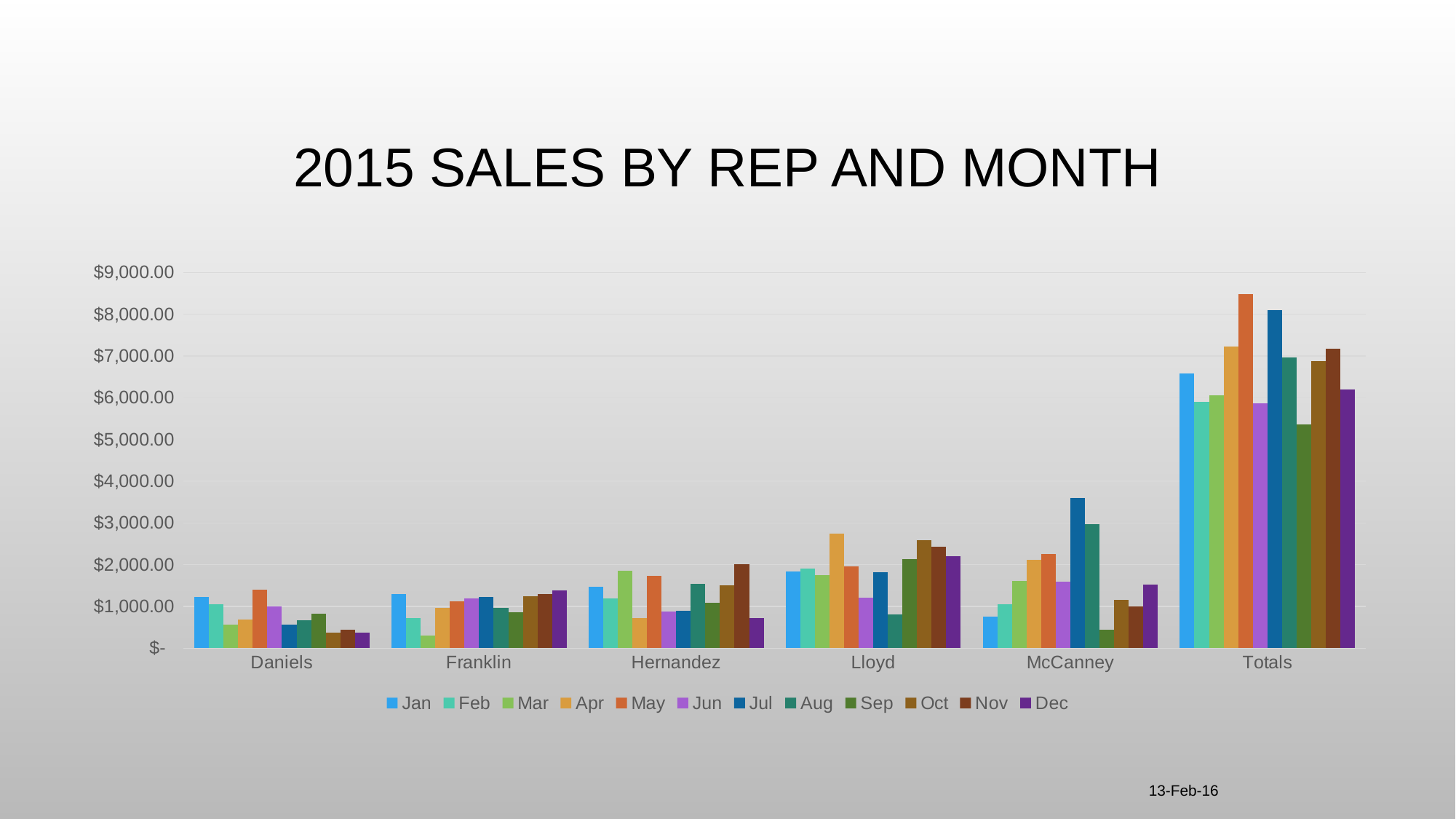

# 2015 Sales by rep and month

### Chart

| Category | Jan | Feb | Mar | Apr | May | Jun | Jul | Aug | Sep | Oct | Nov | Dec |
|---|---|---|---|---|---|---|---|---|---|---|---|---|
| Daniels | 1232.1000000000001 | 1052.1000000000001 | 561.6 | 689.4 | 1409.3999999999999 | 992.7 | 567.0 | 670.4999999999999 | 833.3999999999999 | 381.59999999999997 | 444.6 | 372.59999999999997 |
| Franklin | 1293.3000000000002 | 714.6 | 299.69999999999993 | 961.1999999999999 | 1119.6 | 1189.8 | 1225.8 | 963.0 | 855.0 | 1241.1 | 1291.5 | 1384.1999999999998 |
| Hernandez | 1467.0 | 1188.0 | 1846.7999999999997 | 718.1999999999999 | 1734.3 | 878.4 | 888.2999999999998 | 1544.3999999999999 | 1091.6999999999998 | 1500.3 | 2015.0999999999997 | 727.1999999999999 |
| Lloyd | 1839.5999999999997 | 1904.3999999999996 | 1744.1999999999998 | 2736.9 | 1960.1999999999998 | 1206.0 | 1828.8 | 808.1999999999998 | 2141.1 | 2594.7 | 2427.2999999999997 | 2200.5 |
| McCanney | 754.1999999999999 | 1045.8 | 1606.4999999999995 | 2118.6 | 2254.4999999999995 | 1592.0999999999997 | 3591.0 | 2973.6 | 444.59999999999997 | 1164.5999999999997 | 1001.6999999999999 | 1520.1 |
| Totals | 6586.2 | 5904.900000000001 | 6058.799999999999 | 7224.299999999999 | 8478.0 | 5858.999999999999 | 8100.9 | 6959.699999999999 | 5365.799999999999 | 6882.299999999999 | 7180.2 | 6204.6 |
13-Feb-16
20
Copyright 2016 Java Tucana